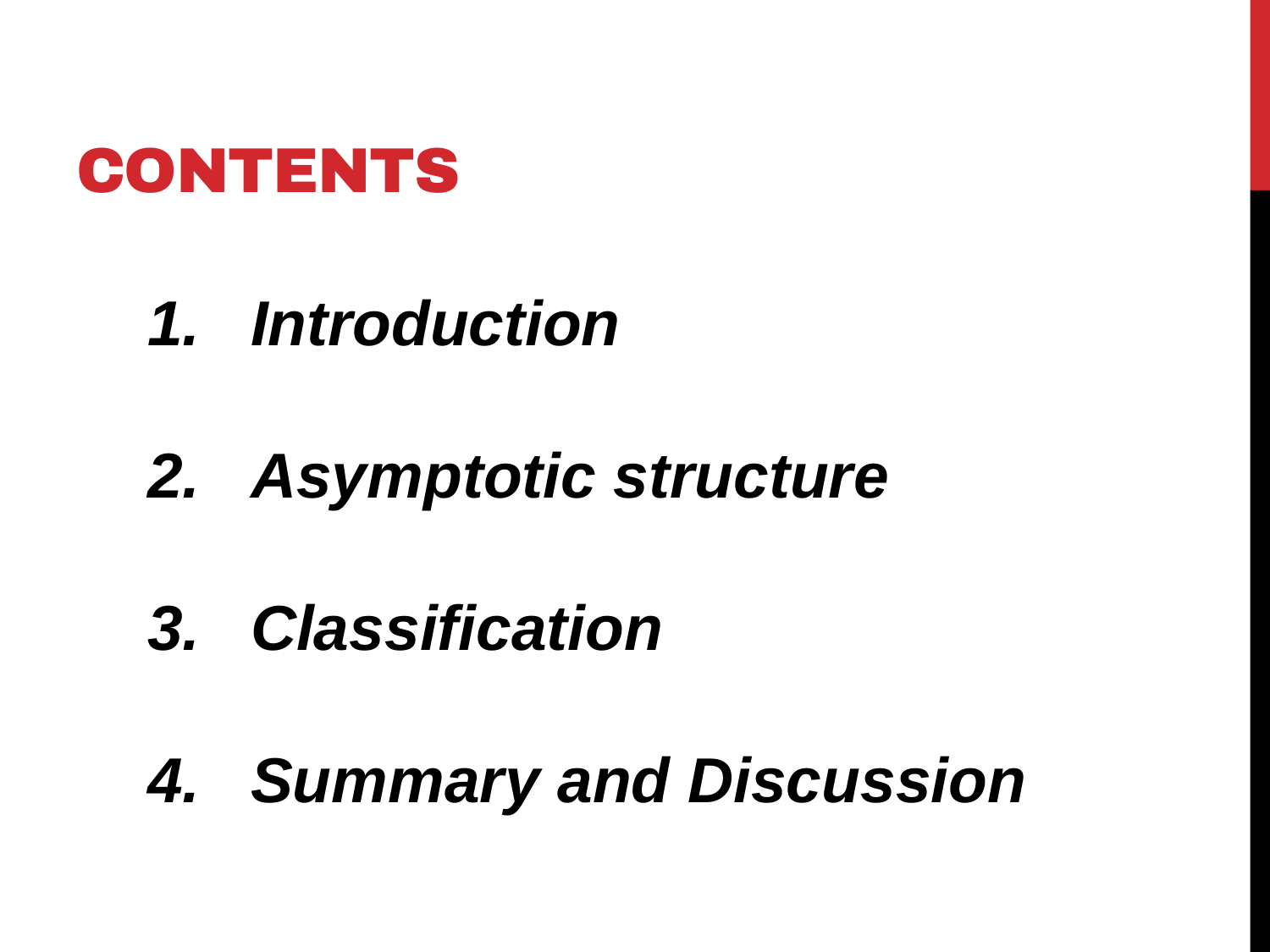

# contents
Introduction

Asymptotic structure

Classification

Summary and Discussion